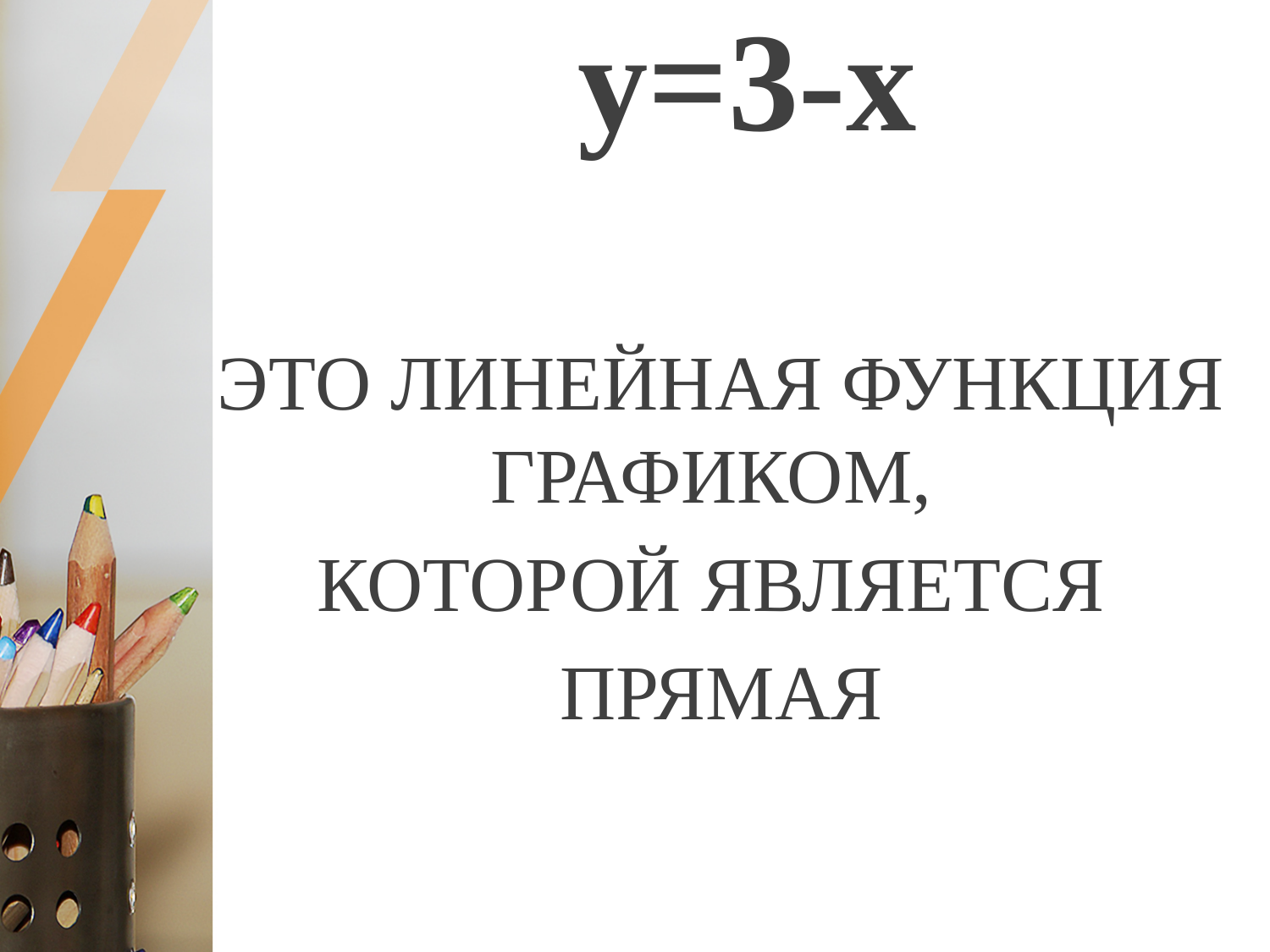

# y=3-x
ЭТО ЛИНЕЙНАЯ ФУНКЦИЯ ГРАФИКОМ,
КОТОРОЙ ЯВЛЯЕТСЯ
ПРЯМАЯ